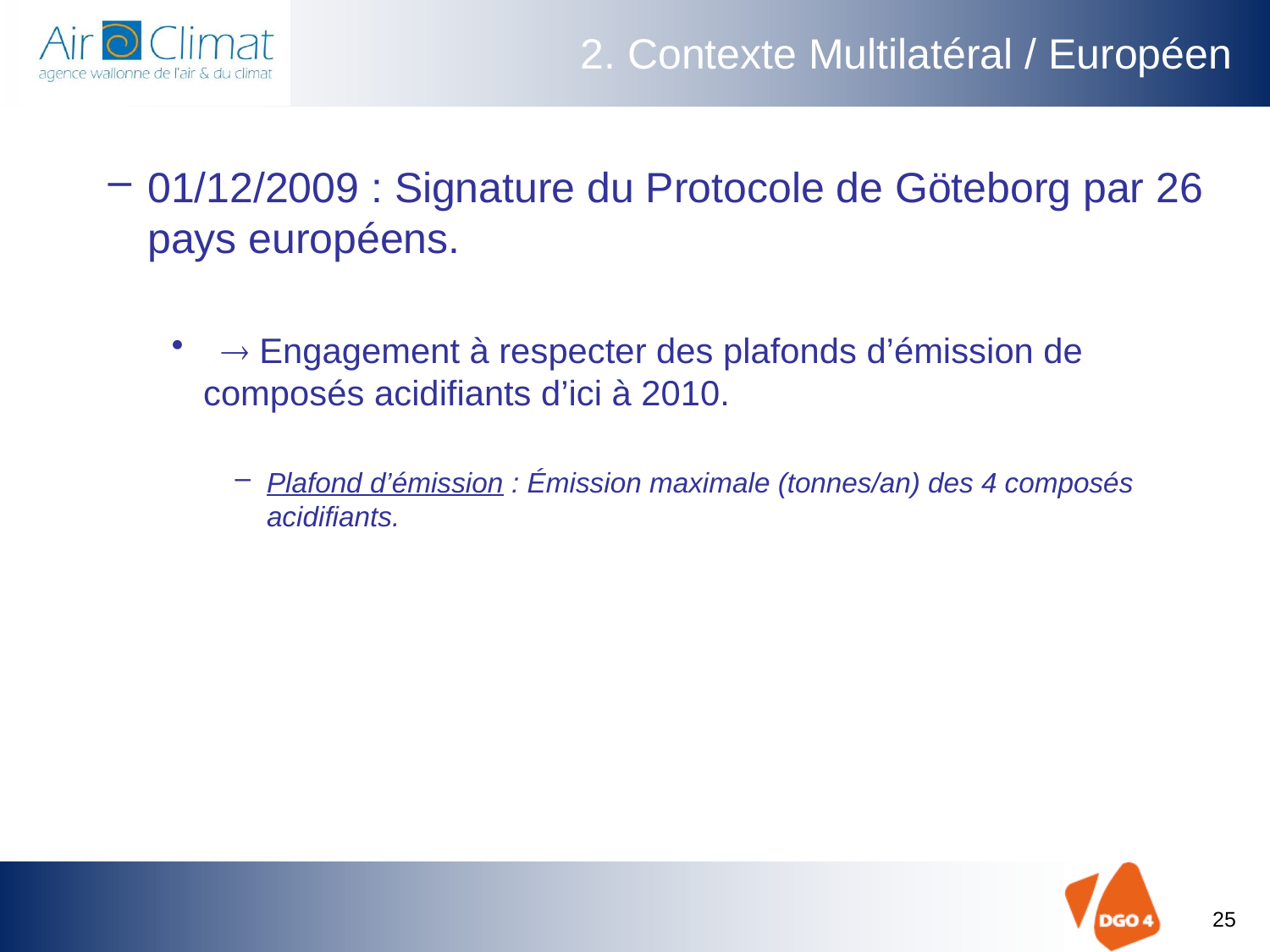

# 2. Contexte Multilatéral / Européen

01/12/2009 : Signature du Protocole de Göteborg par 26 pays européens.

 → Engagement à respecter des plafonds d’émission de composés acidifiants d’ici à 2010.

Plafond d’émission : Émission maximale (tonnes/an) des 4 composés acidifiants.

25